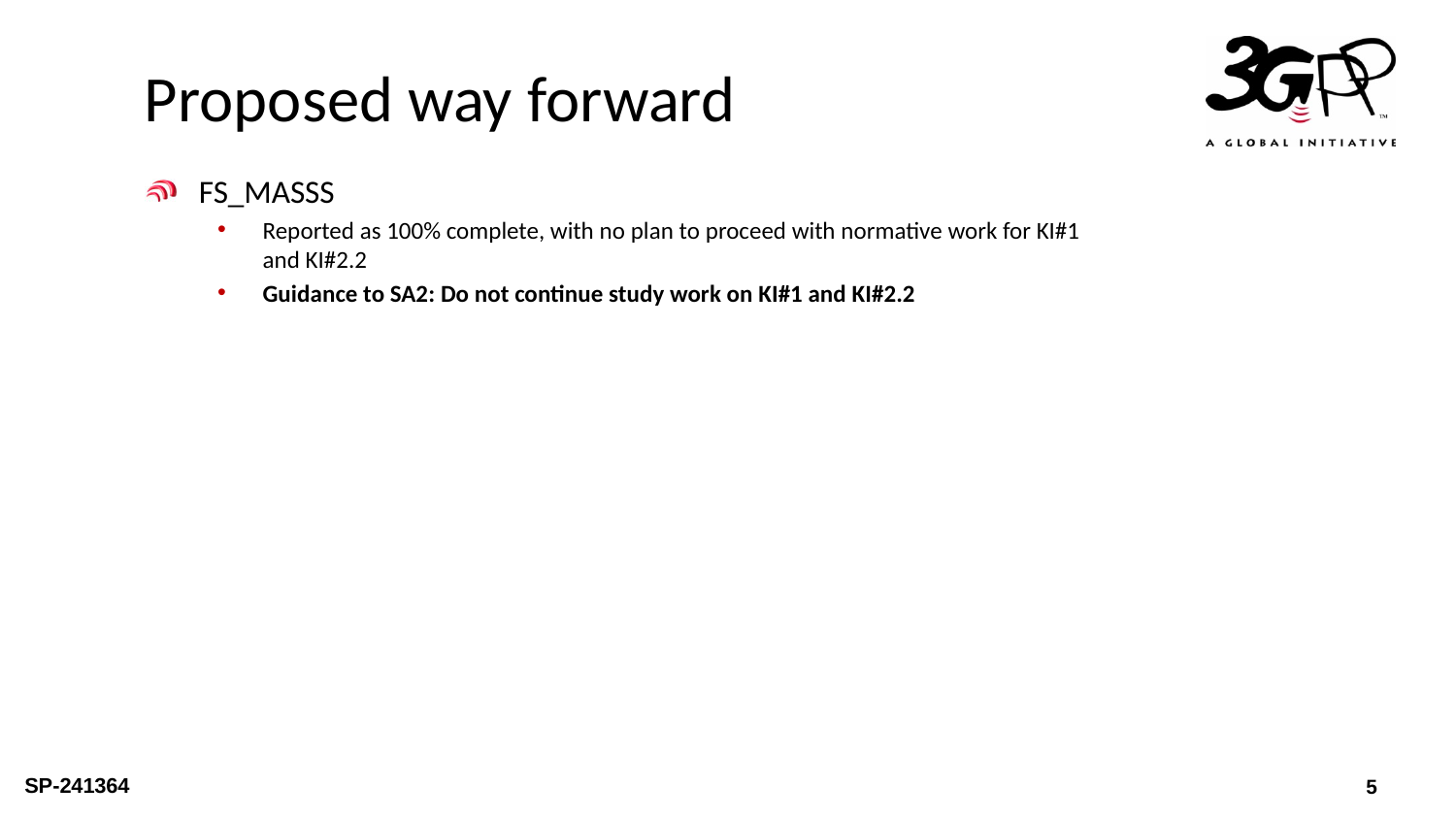

# Proposed way forward
FS_MASSS
Reported as 100% complete, with no plan to proceed with normative work for KI#1 and KI#2.2
Guidance to SA2: Do not continue study work on KI#1 and KI#2.2